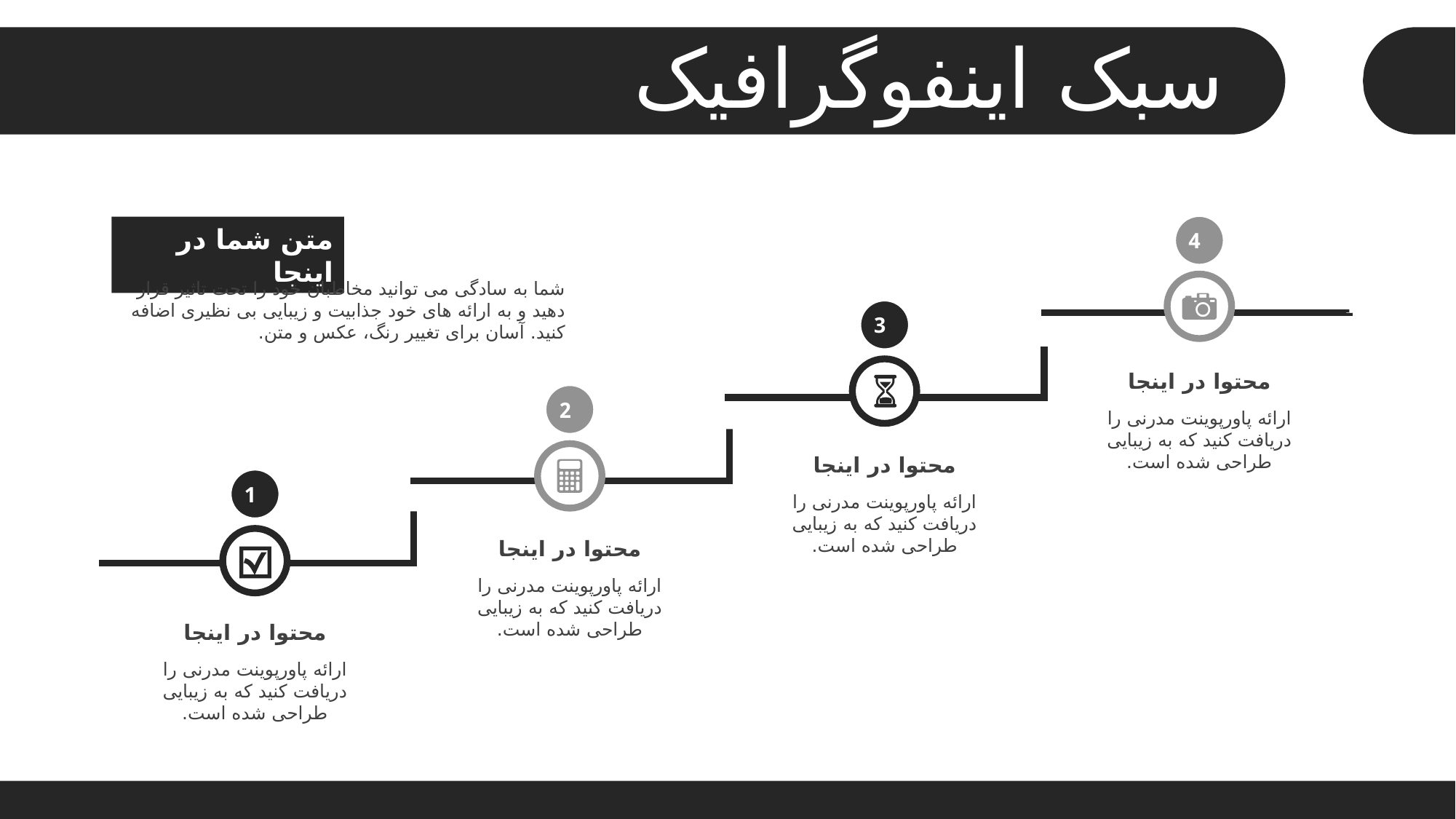

سبک اینفوگرافیک

4
متن شما در اینجا
شما به سادگی می توانید مخاطبان خود را تحت تاثیر قرار دهید و به ارائه های خود جذابیت و زیبایی بی نظیری اضافه کنید. آسان برای تغییر رنگ، عکس و متن.

3

محتوا در اینجا
ارائه پاورپوینت مدرنی را دریافت کنید که به زیبایی طراحی شده است.

2

محتوا در اینجا
ارائه پاورپوینت مدرنی را دریافت کنید که به زیبایی طراحی شده است.

1

محتوا در اینجا
ارائه پاورپوینت مدرنی را دریافت کنید که به زیبایی طراحی شده است.

محتوا در اینجا
ارائه پاورپوینت مدرنی را دریافت کنید که به زیبایی طراحی شده است.